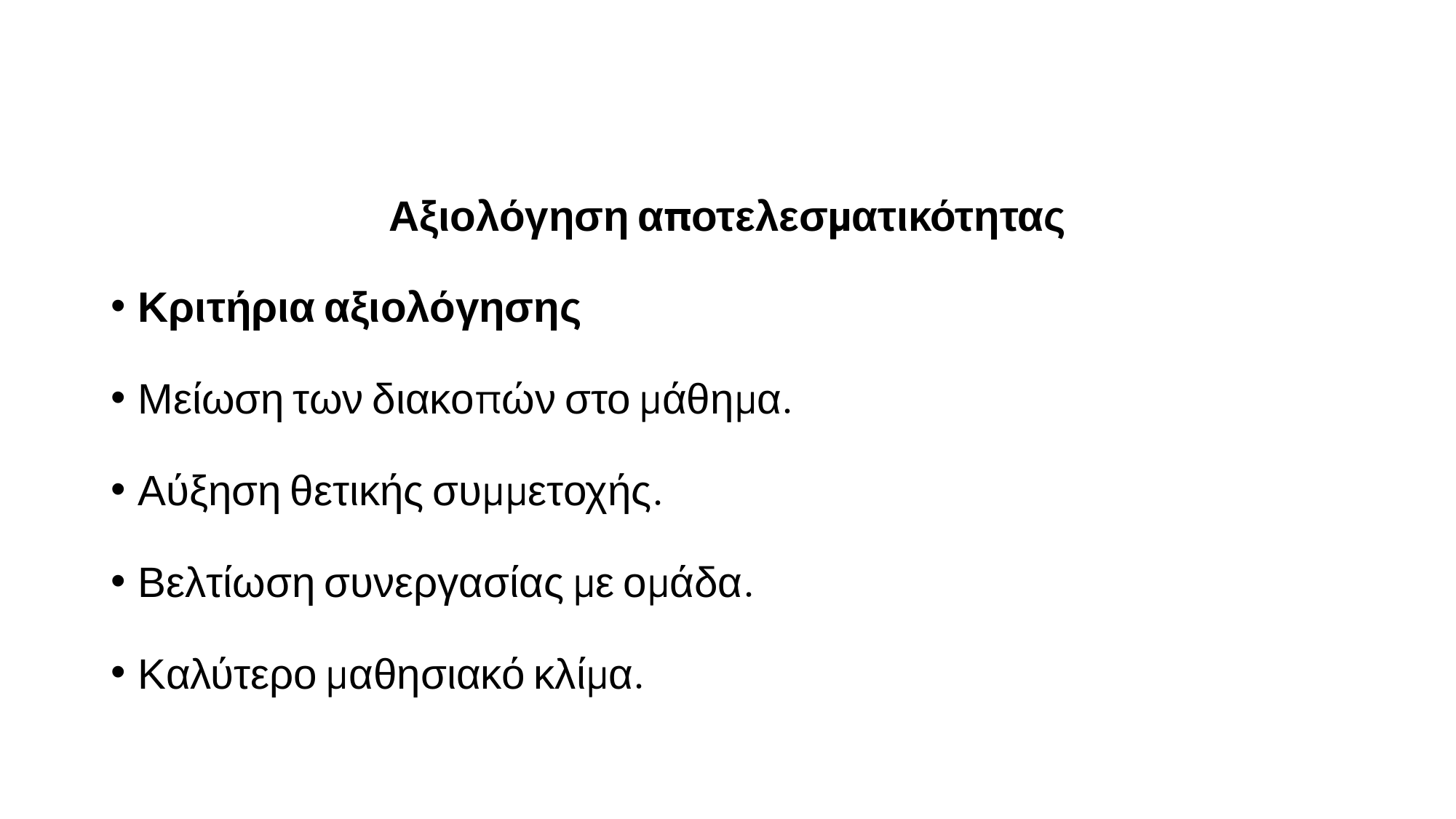

Αξιολόγηση αποτελεσματικότητας
Κριτήρια αξιολόγησης
Μείωση των διακοπών στο μάθημα.
Αύξηση θετικής συμμετοχής.
Βελτίωση συνεργασίας με ομάδα.
Καλύτερο μαθησιακό κλίμα.